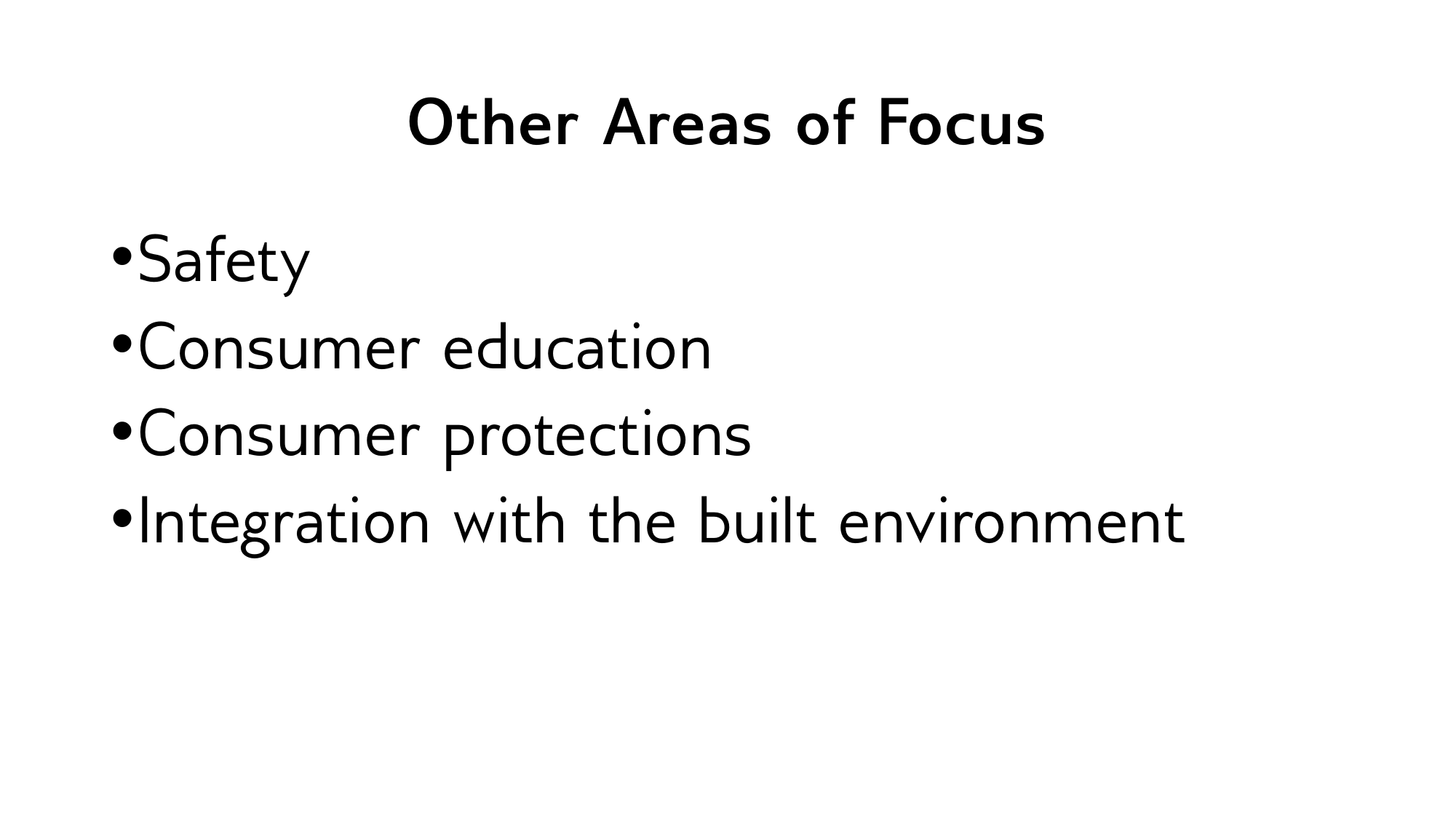

# Other Areas of Focus
Safety
Consumer education
Consumer protections
Integration with the built environment